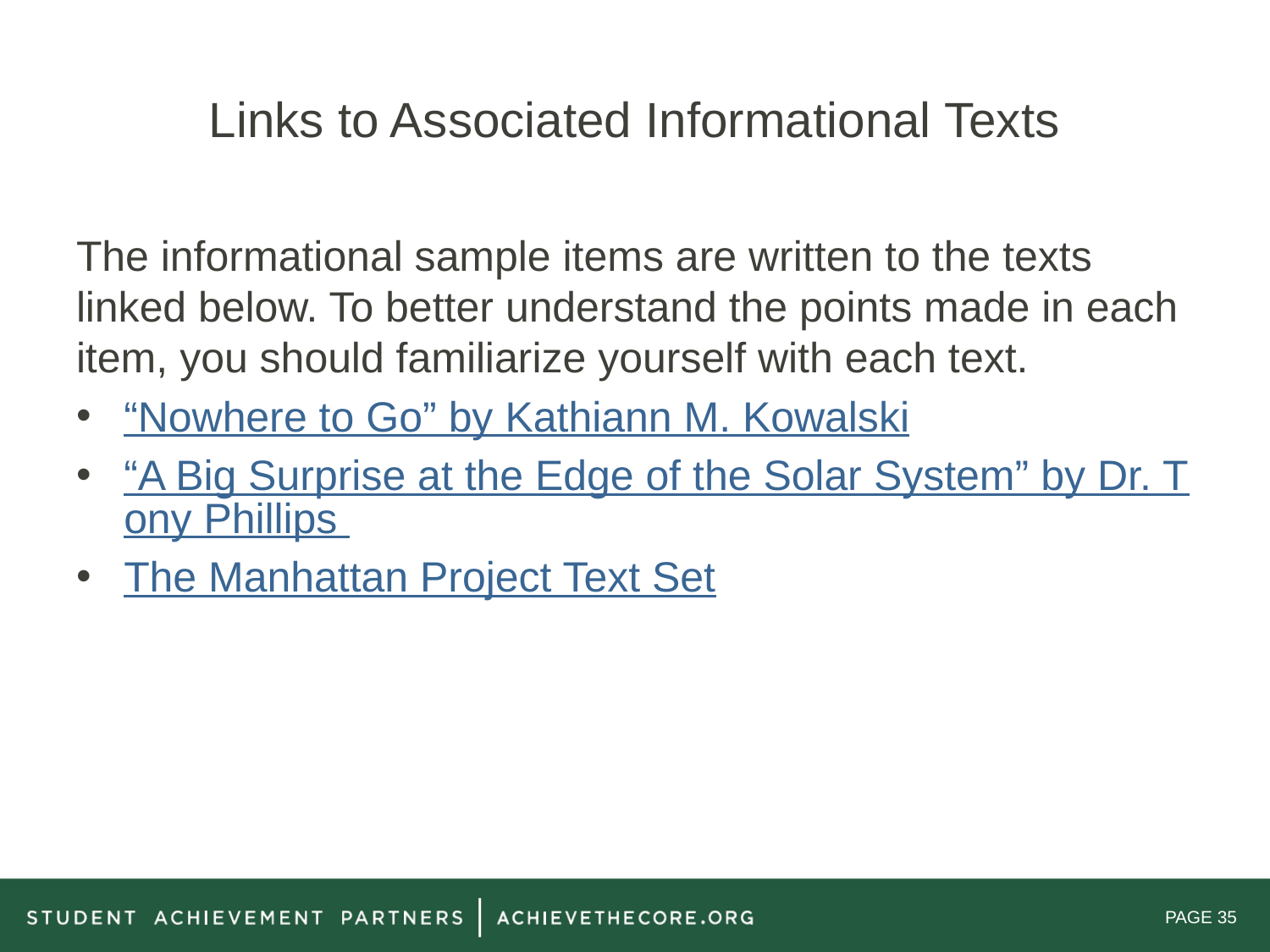

# Links to Associated Informational Texts
The informational sample items are written to the texts linked below. To better understand the points made in each item, you should familiarize yourself with each text.
“Nowhere to Go” by Kathiann M. Kowalski
“A Big Surprise at the Edge of the Solar System” by Dr. Tony Phillips
The Manhattan Project Text Set